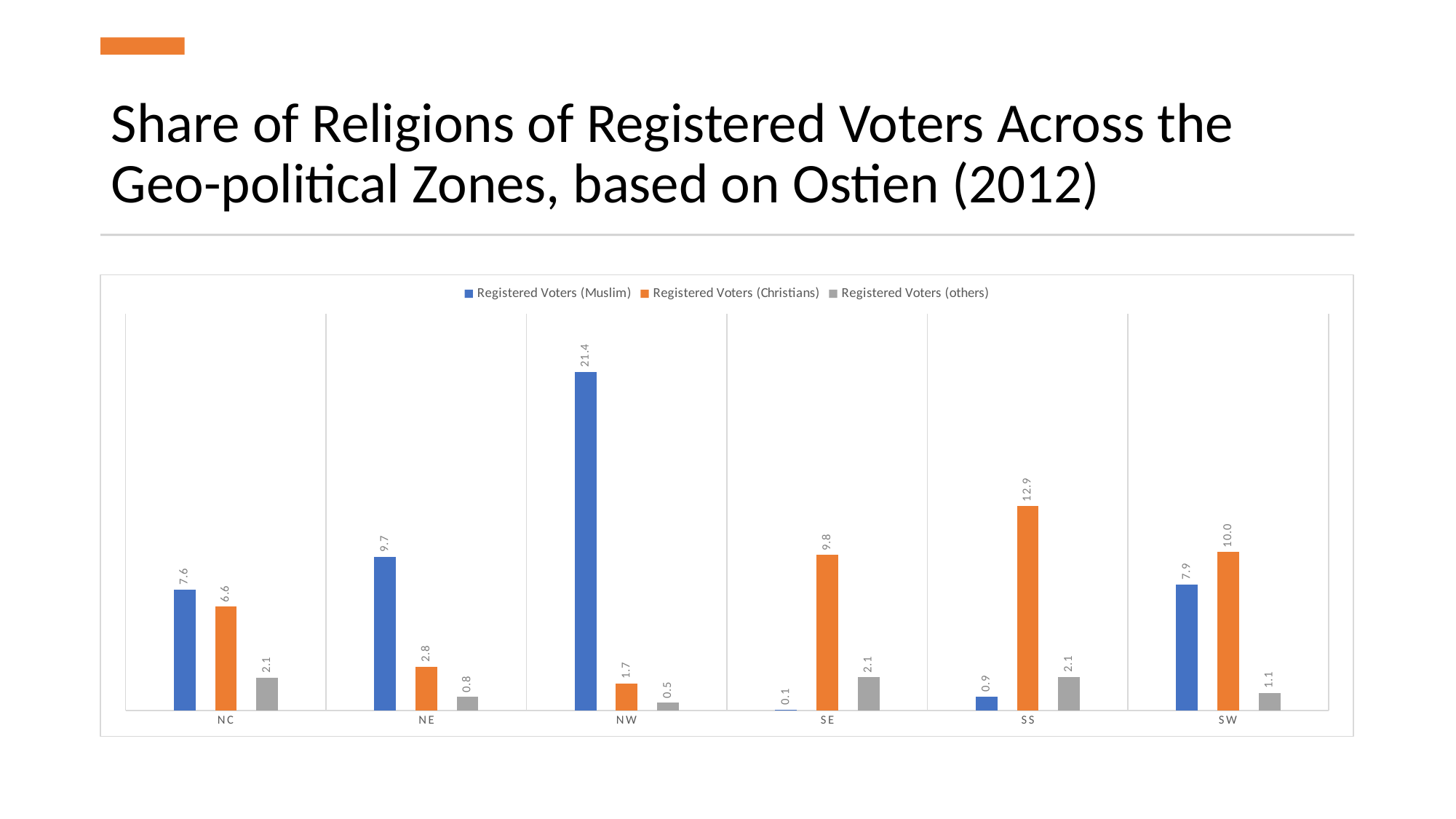

# Share of Religions of Registered Voters Across the Geo-political Zones, based on Ostien (2012)

### Chart

| Category | Registered Voters (Muslim) | Registered Voters (Christians) | Registered Voters (others) |
|---|---|---|---|
| NC | 7.634145047184542 | 6.559503056995858 | 2.0655456434795467 |
| NE | 9.698209446803697 | 2.7601401399734145 | 0.8497859112619116 |
| NW | 21.35973378120739 | 1.695056814002287 | 0.48766515482208644 |
| SE | 0.050146898526217364 | 9.802524688101059 | 2.089454105259057 |
| SS | 0.8737718149200185 | 12.892105960138093 | 2.120882496214954 |
| SW | 7.941192515732448 | 9.99390987796932 | 1.1009164214778902 |